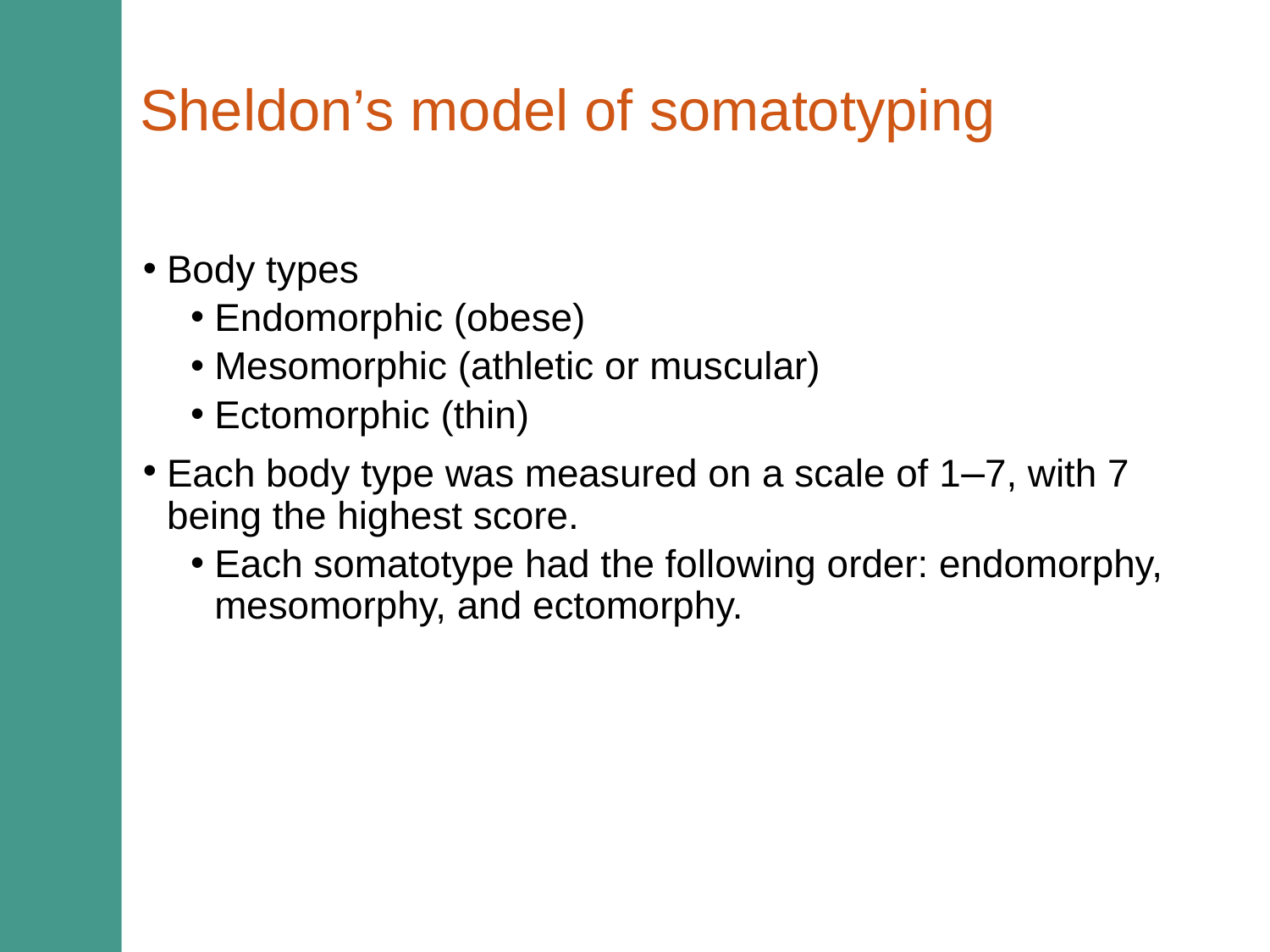

# Sheldon’s model of somatotyping
Body types
Endomorphic (obese)
Mesomorphic (athletic or muscular)
Ectomorphic (thin)
Each body type was measured on a scale of 1–7, with 7 being the highest score.
Each somatotype had the following order: endomorphy, mesomorphy, and ectomorphy.